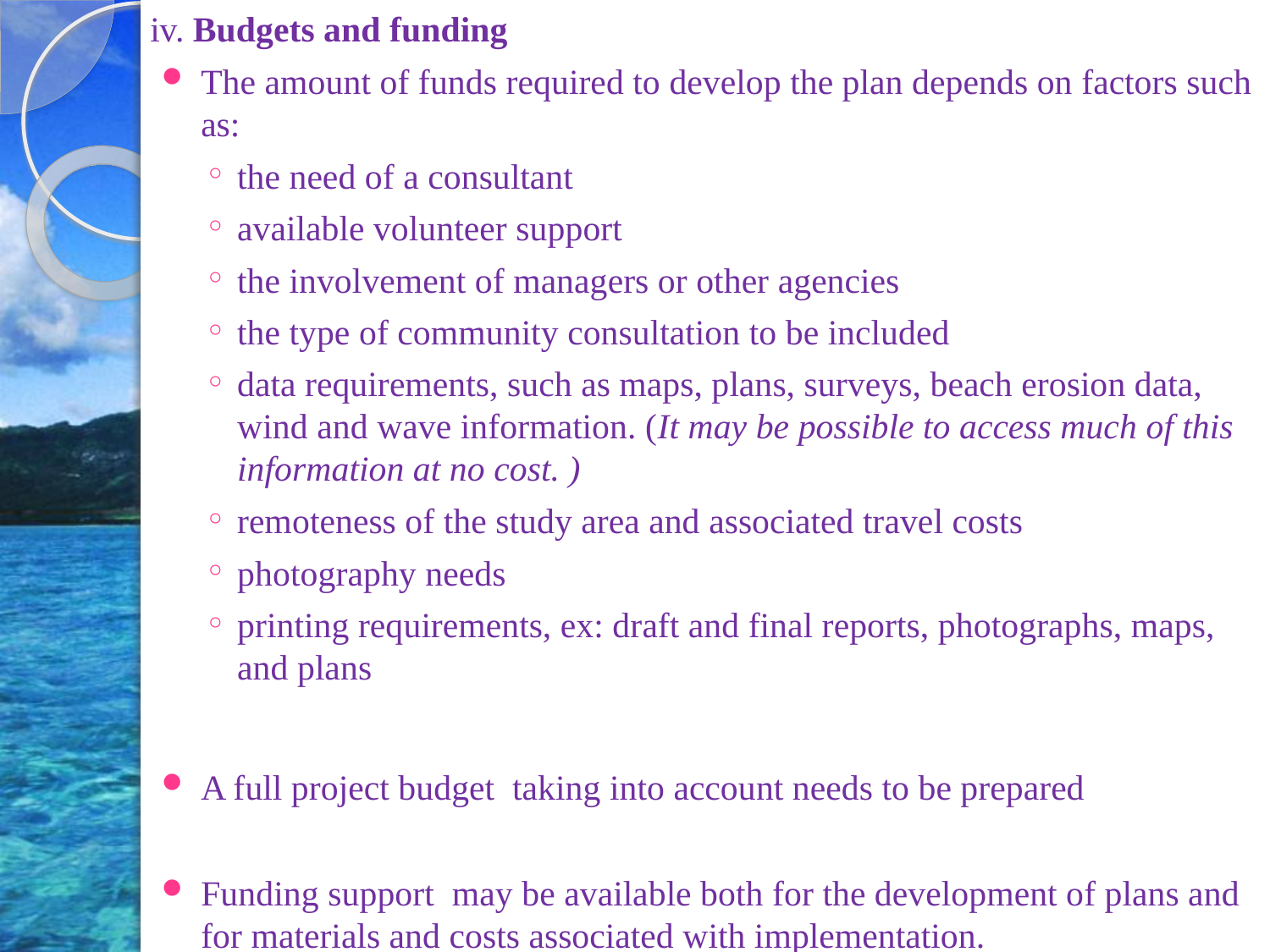

iv. Budgets and funding
The amount of funds required to develop the plan depends on factors such as:
the need of a consultant
available volunteer support
the involvement of managers or other agencies
the type of community consultation to be included
data requirements, such as maps, plans, surveys, beach erosion data, wind and wave information. (It may be possible to access much of this information at no cost. )
remoteness of the study area and associated travel costs
photography needs
printing requirements, ex: draft and final reports, photographs, maps, and plans

A full project budget  taking into account needs to be prepared

Funding support  may be available both for the development of plans and for materials and costs associated with implementation.